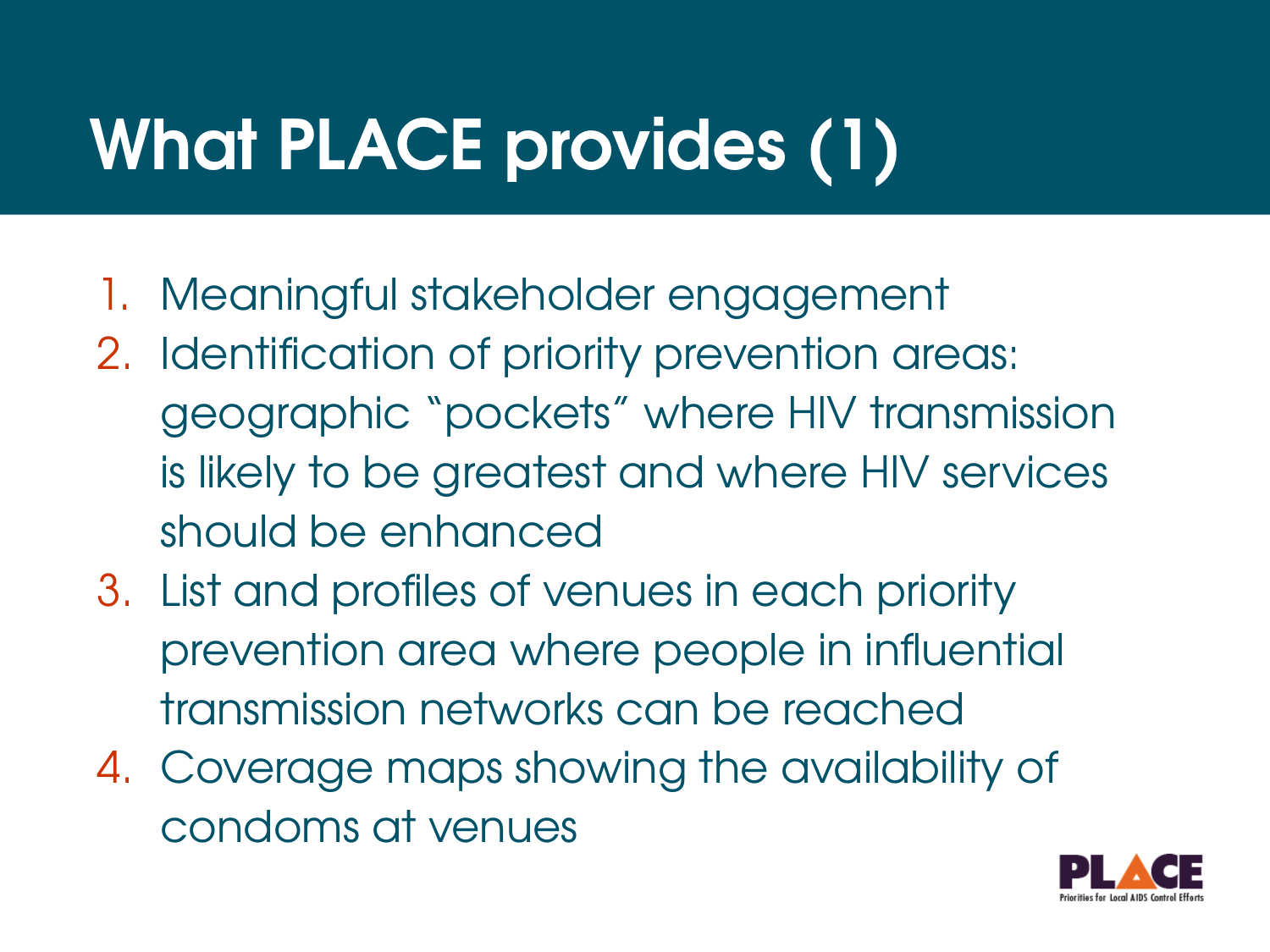

# What PLACE provides (1)
Meaningful stakeholder engagement
Identification of priority prevention areas: geographic “pockets” where HIV transmission is likely to be greatest and where HIV services should be enhanced
List and profiles of venues in each priority prevention area where people in influential transmission networks can be reached
Coverage maps showing the availability of condoms at venues